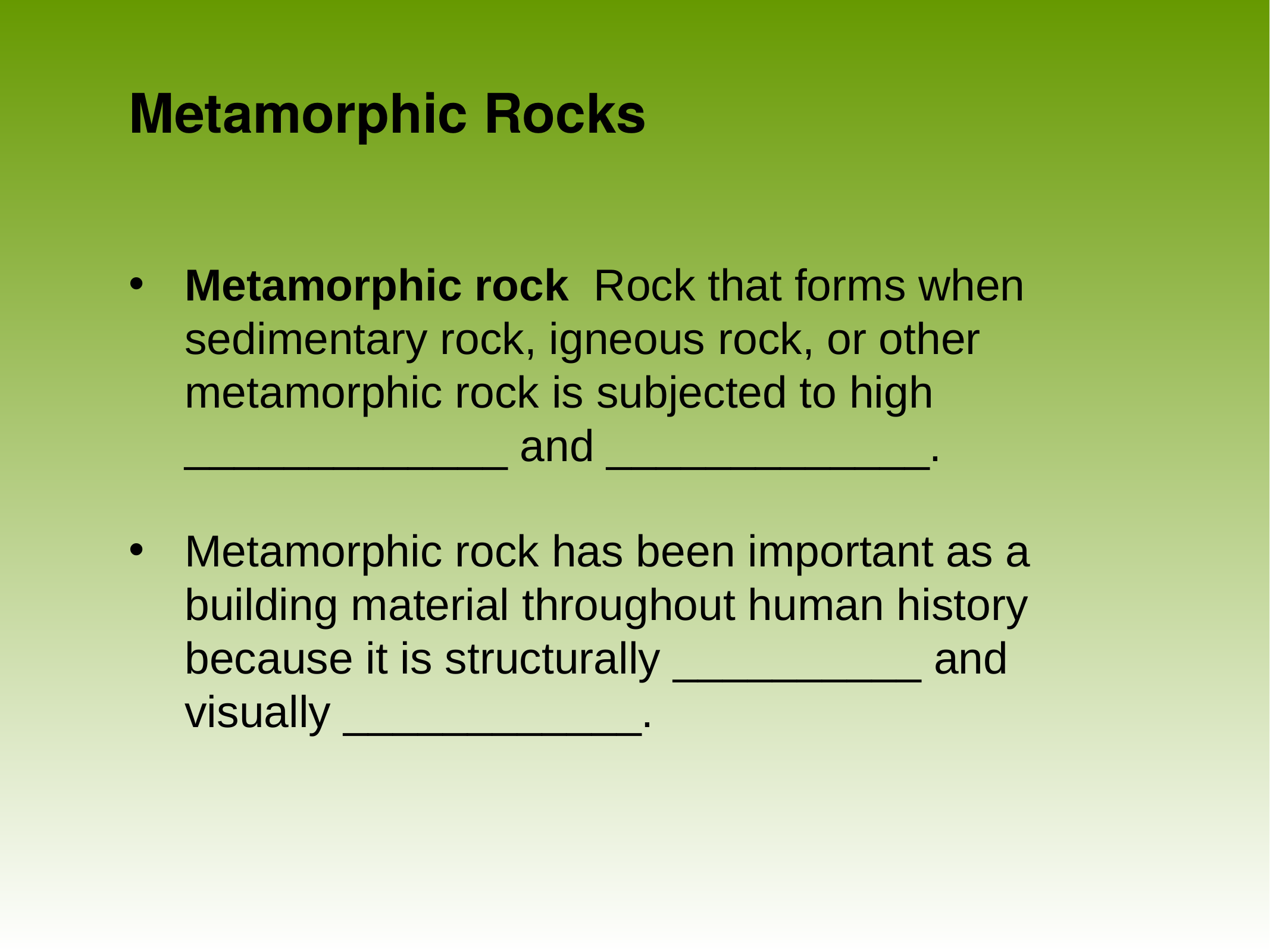

# Metamorphic Rocks
Metamorphic rock  Rock that forms when sedimentary rock, igneous rock, or other metamorphic rock is subjected to high _____________ and _____________.
Metamorphic rock has been important as a building material throughout human history because it is structurally __________ and visually ____________.